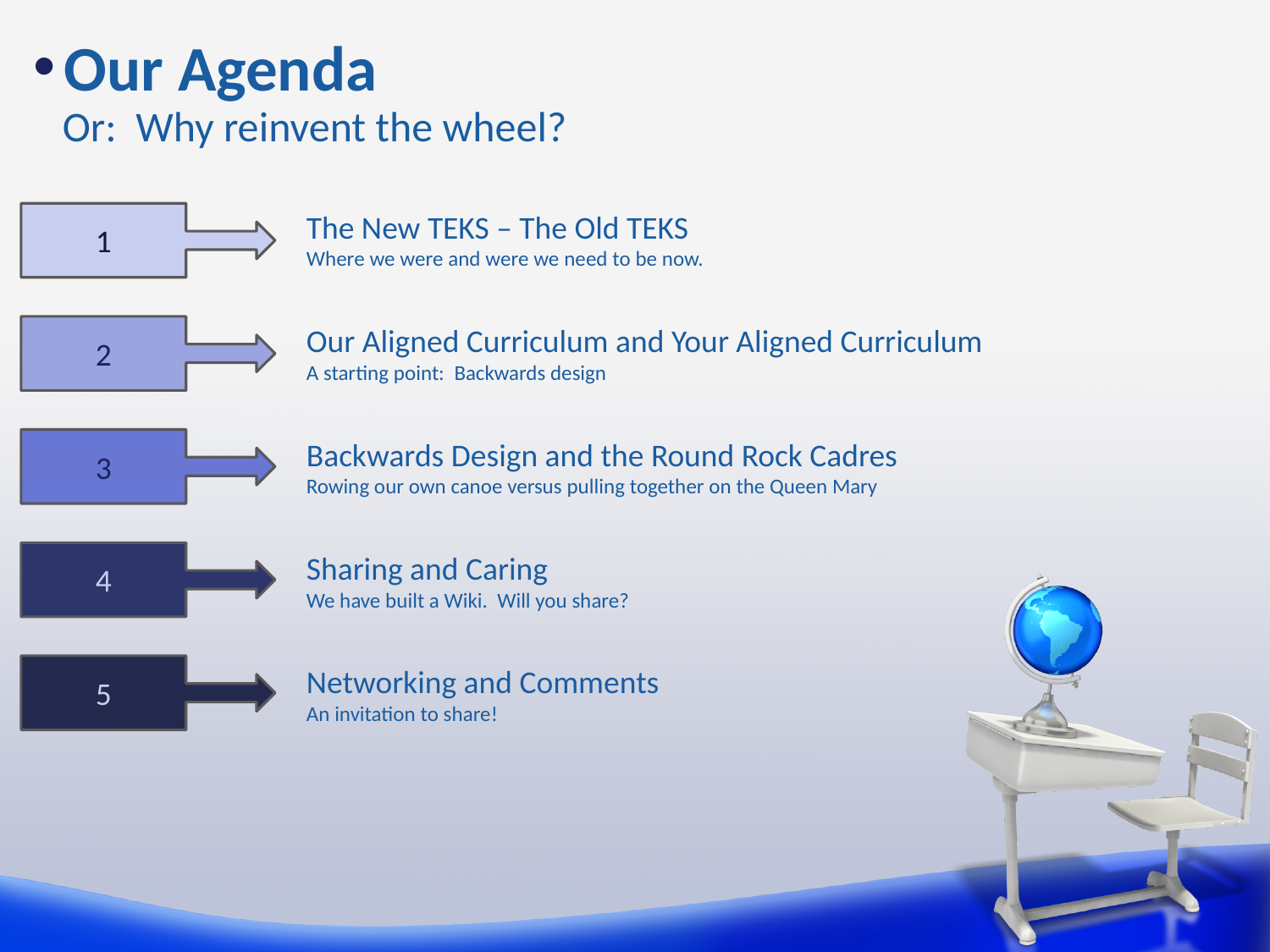

# Our Agenda
Or:  Why reinvent the wheel?
The New TEKS – The Old TEKS
Where we were and were we need to be now.

1
Our Aligned Curriculum and Your Aligned Curriculum
A starting point:  Backwards design

2
Backwards Design and the Round Rock Cadres
Rowing our own canoe versus pulling together on the Queen Mary

3
Sharing and Caring
We have built a Wiki.  Will you share?

4
5
Networking and Comments
An invitation to share!